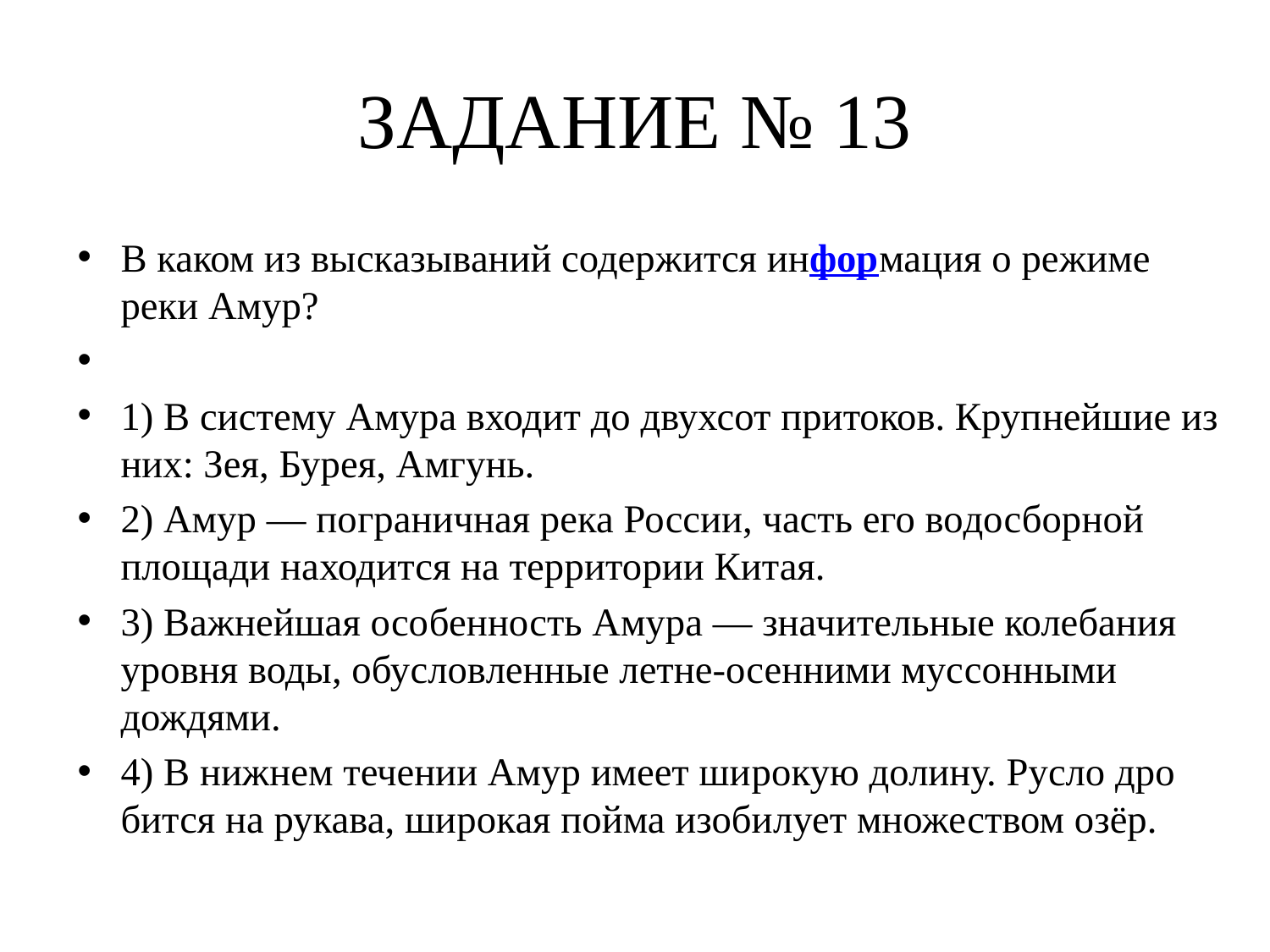

# ЗАДАНИЕ № 13
В каком из вы­ска­зы­ва­ний содержится ин­фор­ма­ция о ре­жи­ме реки Амур?

1) В си­сте­му Амура вхо­дит до двух­сот притоков. Круп­ней­шие из них: Зея, Бурея, Амгунь.
2) Амур — по­гра­нич­ная река России, часть его во­до­сбор­ной площади на­хо­дит­ся на тер­ри­то­рии Китая.
3) Важнейшая осо­бен­ность Амура — зна­чи­тель­ные колебания уров­ня воды, обу­слов­лен­ные летне-осенними мус­сон­ны­ми дождями.
4) В ниж­нем течении Амур имеет ши­ро­кую долину. Русло дро­бит­ся на рукава, ши­ро­кая пойма изоби­лу­ет множеством озёр.